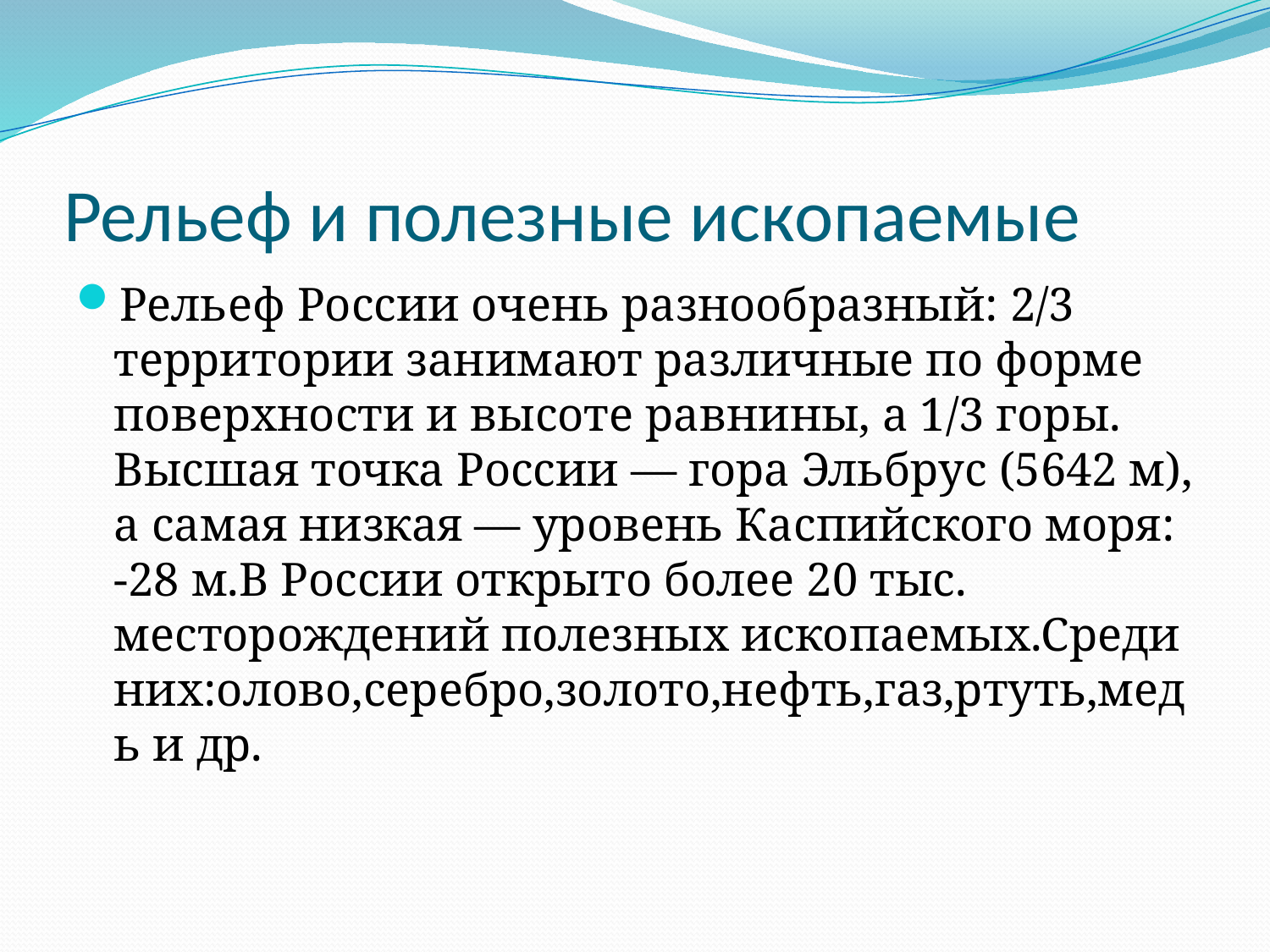

# Рельеф и полезные ископаемые
Рельеф России очень разнообразный: 2/3 территории занимают различные по форме поверхности и высоте равнины, а 1/3 горы. Высшая точка России — гора Эльбрус (5642 м), а самая низкая — уровень Каспийского моря: -28 м.В России открыто более 20 тыс. месторождений полезных ископаемых.Среди них:олово,серебро,золото,нефть,газ,ртуть,медь и др.